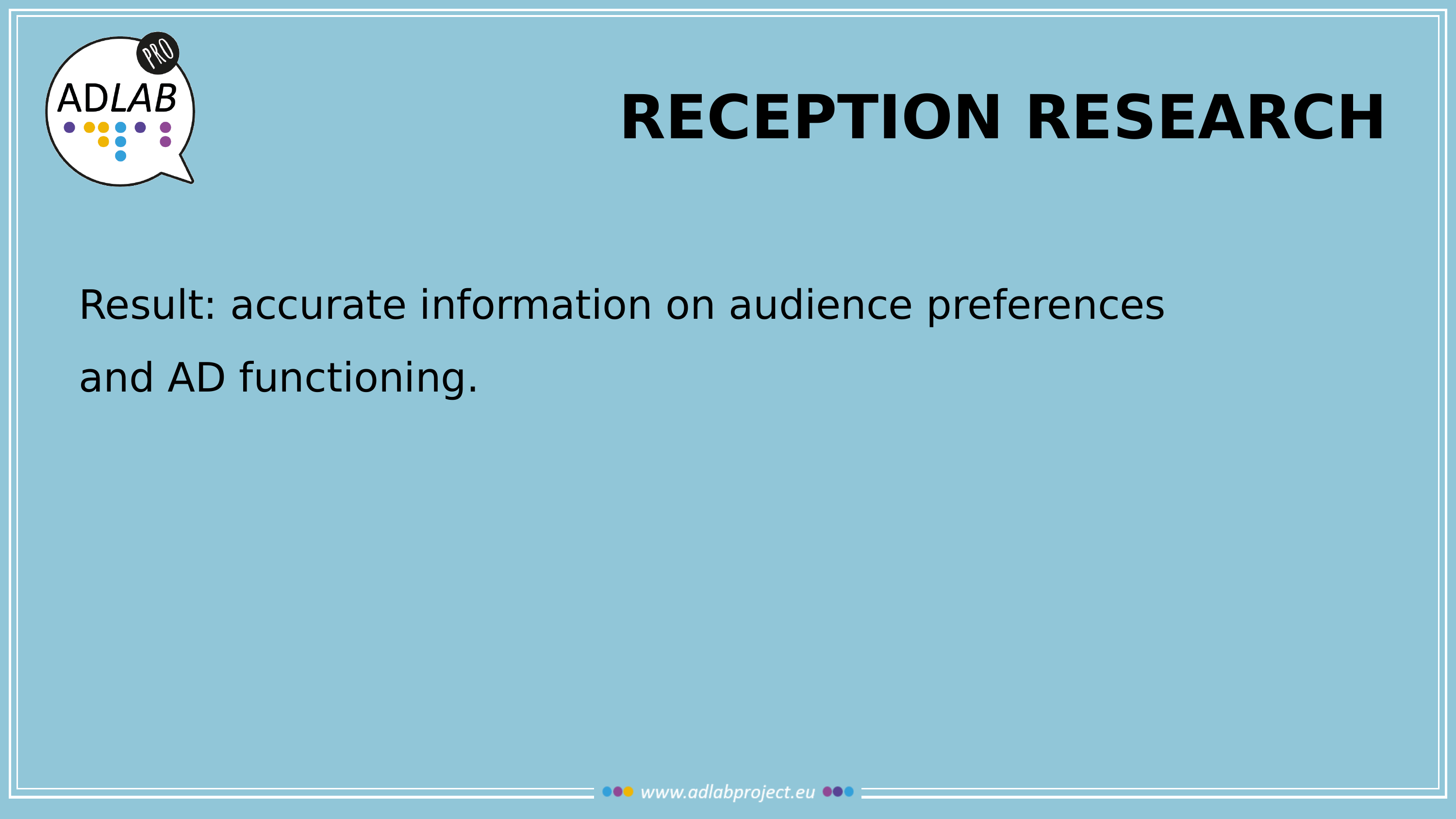

# RECEPTION RESEARCH
Result: accurate information on audience preferences and AD functioning.